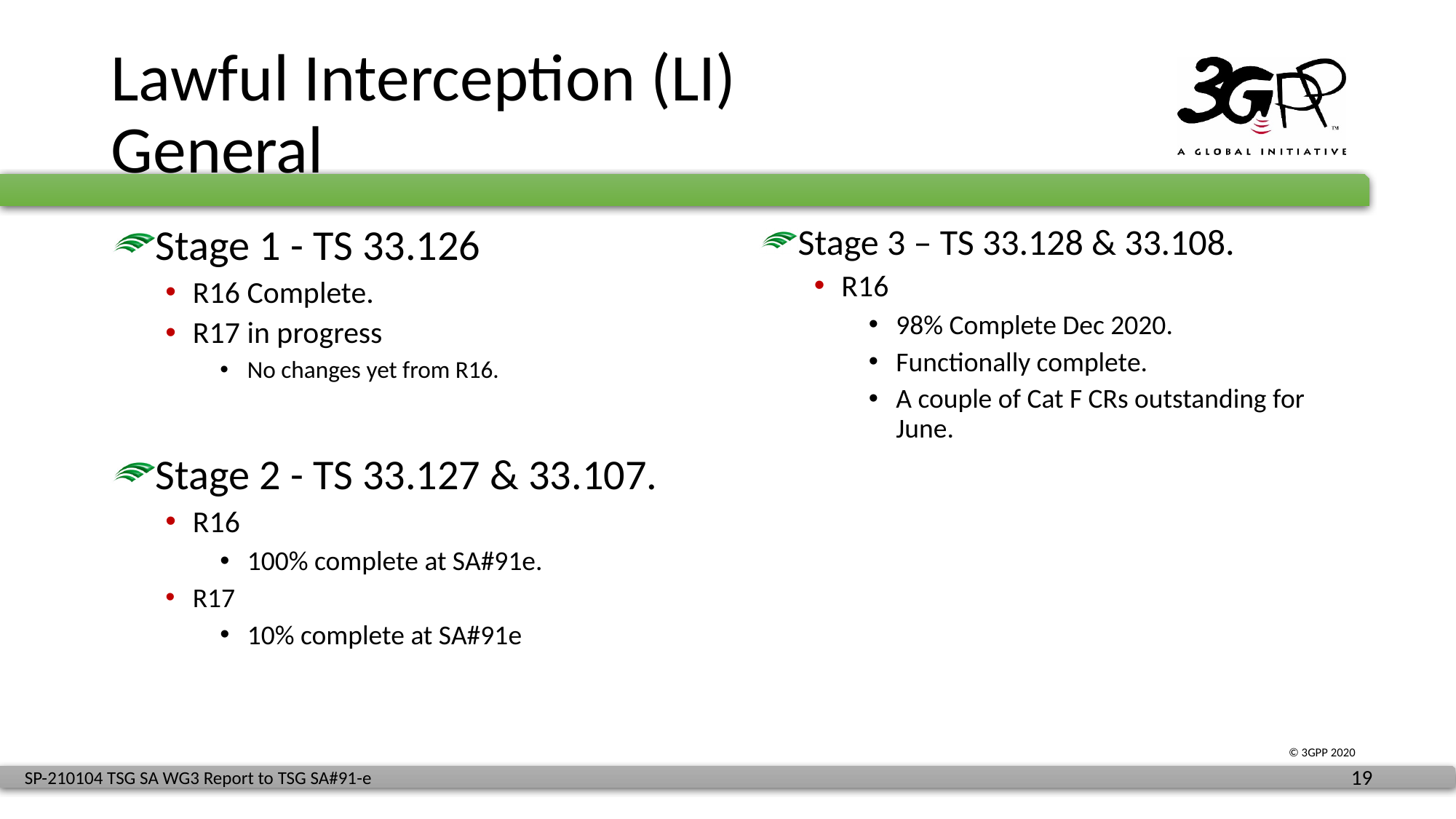

# Lawful Interception (LI) General
Stage 1 - TS 33.126
R16 Complete.
R17 in progress
No changes yet from R16.

Stage 2 - TS 33.127 & 33.107.
R16
100% complete at SA#91e.
R17
10% complete at SA#91e

Stage 3 – TS 33.128 & 33.108.
R16
98% Complete Dec 2020.
Functionally complete.
A couple of Cat F CRs outstanding for June.